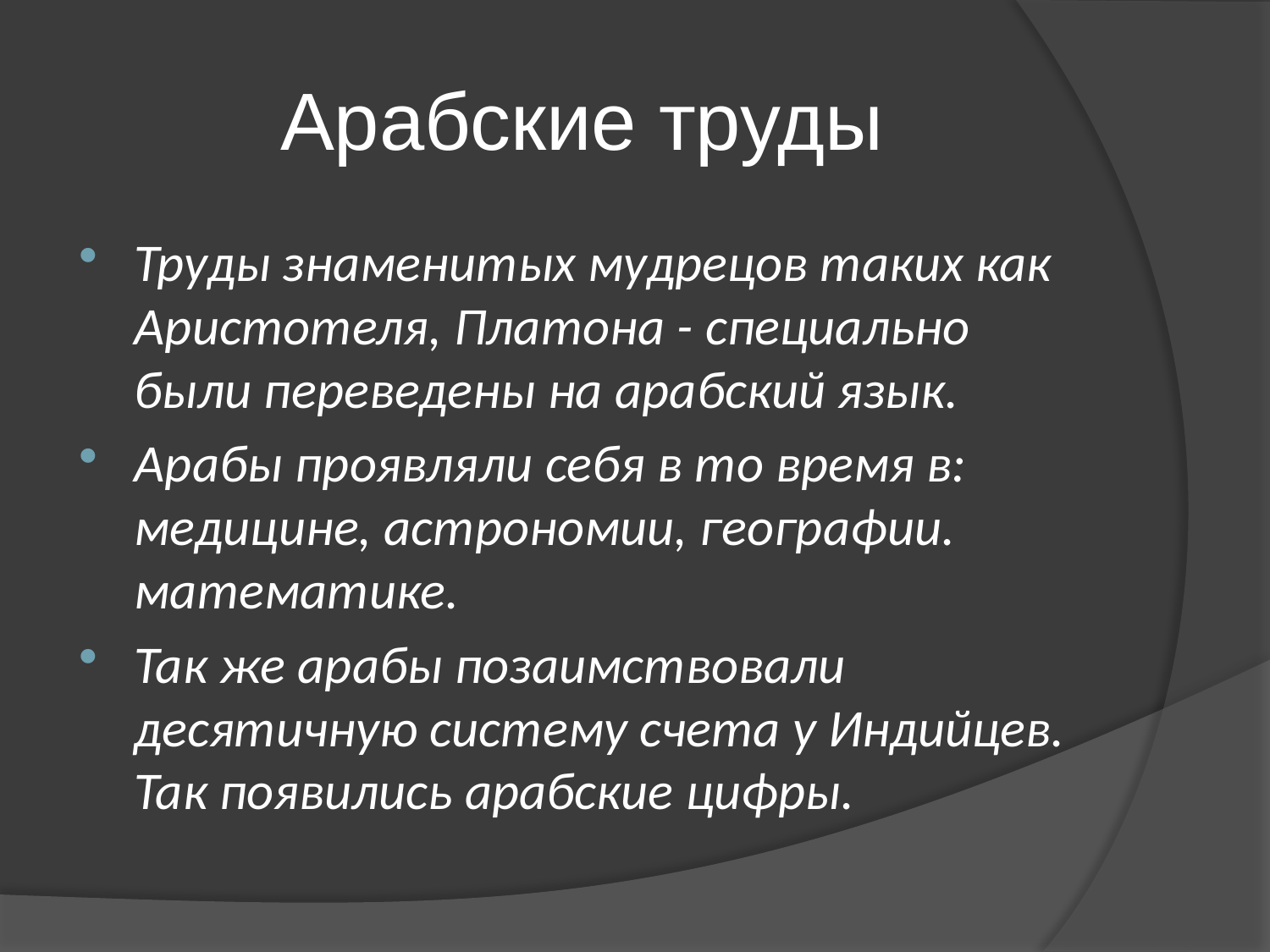

# Арабские труды
Труды знаменитых мудрецов таких как Аристотеля, Платона - специально были переведены на арабский язык.
Арабы проявляли себя в то время в: медицине, астрономии, географии. математике.
Так же арабы позаимствовали десятичную систему счета у Индийцев. Так появились арабские цифры.